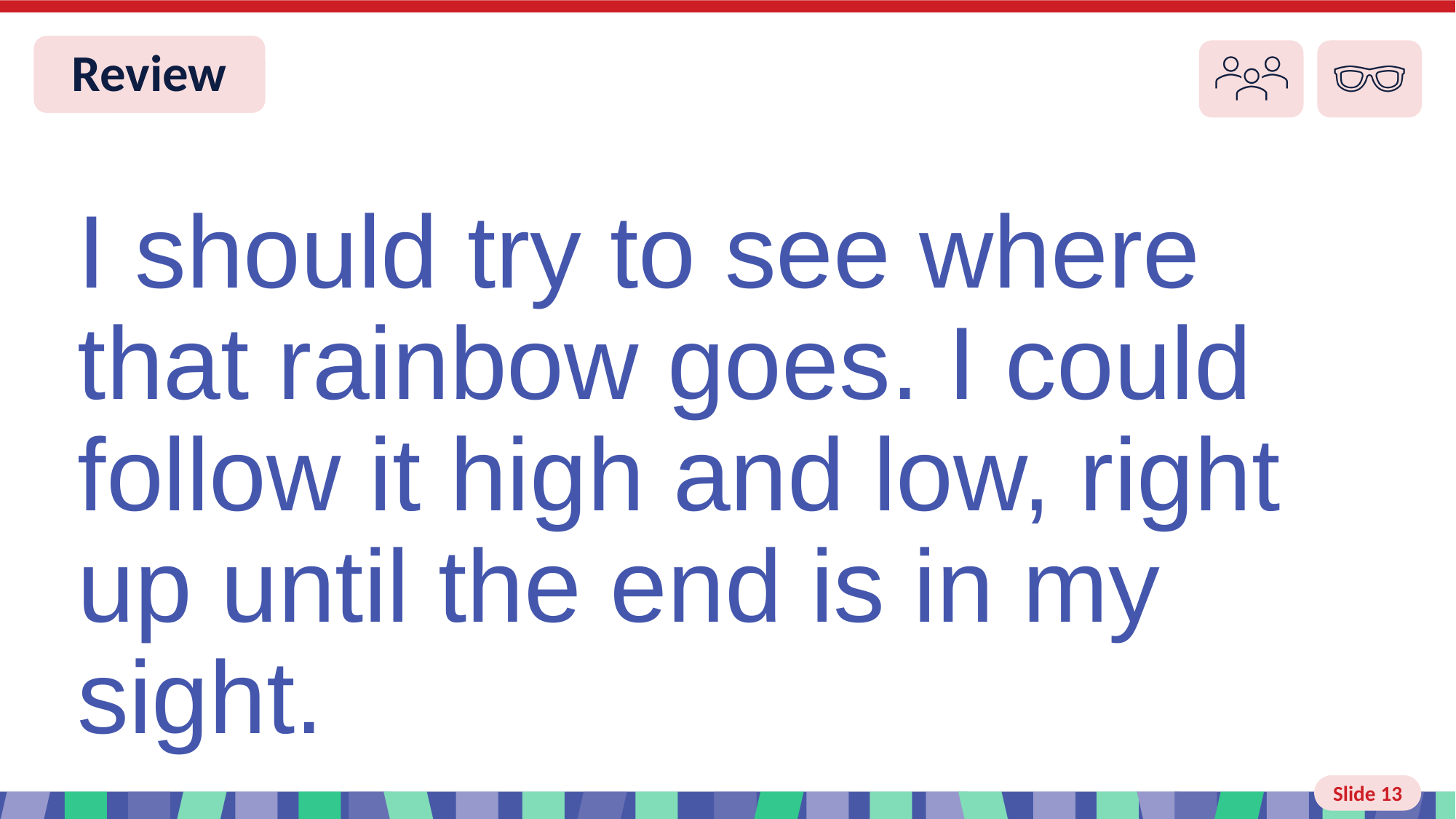

# Slide 13 Review You do
I should try to see where that rainbow goes. I could follow it high and low, right up until the end is in my sight.